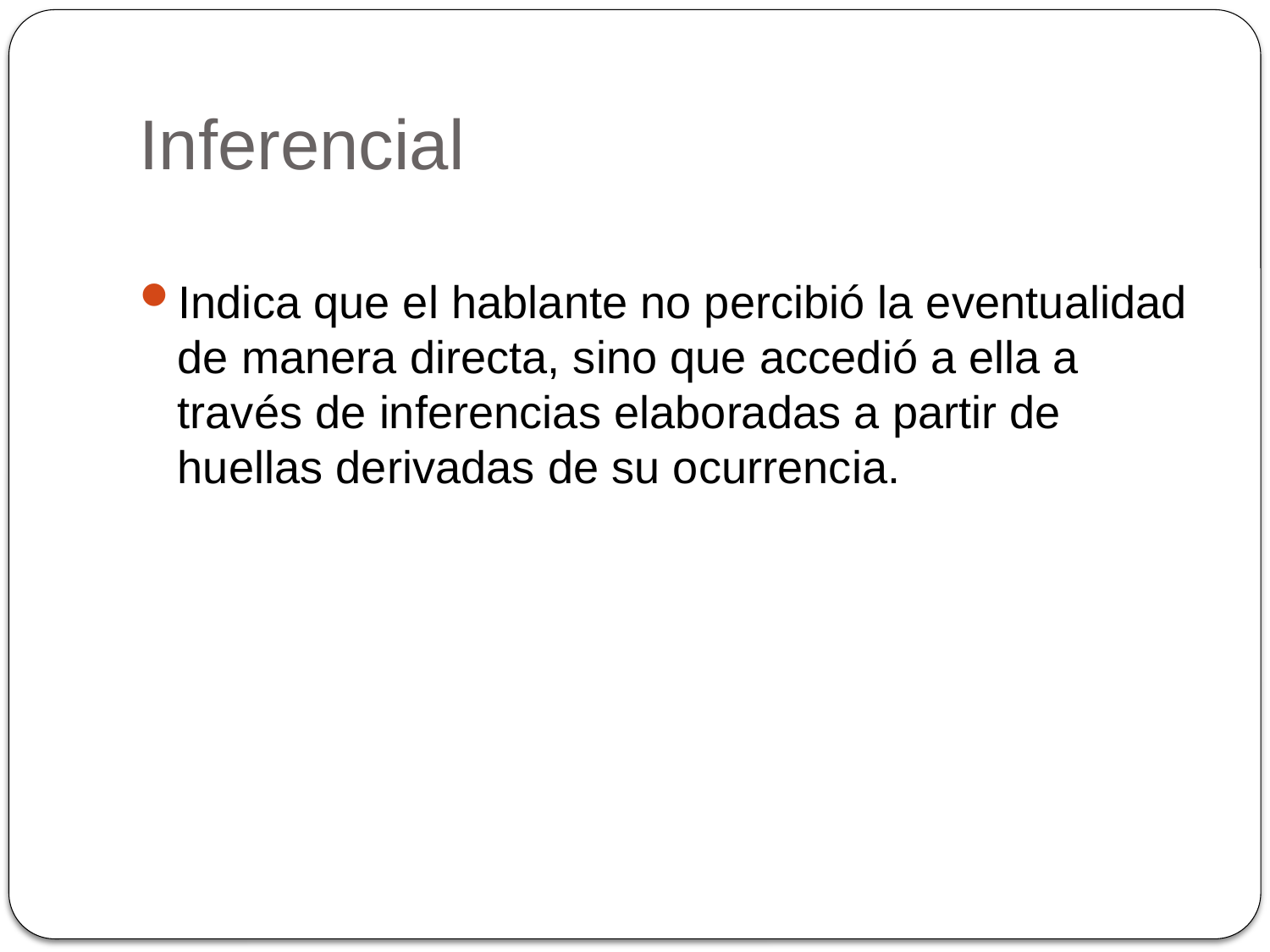

# Inferencial

Indica que el hablante no percibió la eventualidad de manera directa, sino que accedió a ella a través de inferencias elaboradas a partir de huellas derivadas de su ocurrencia.